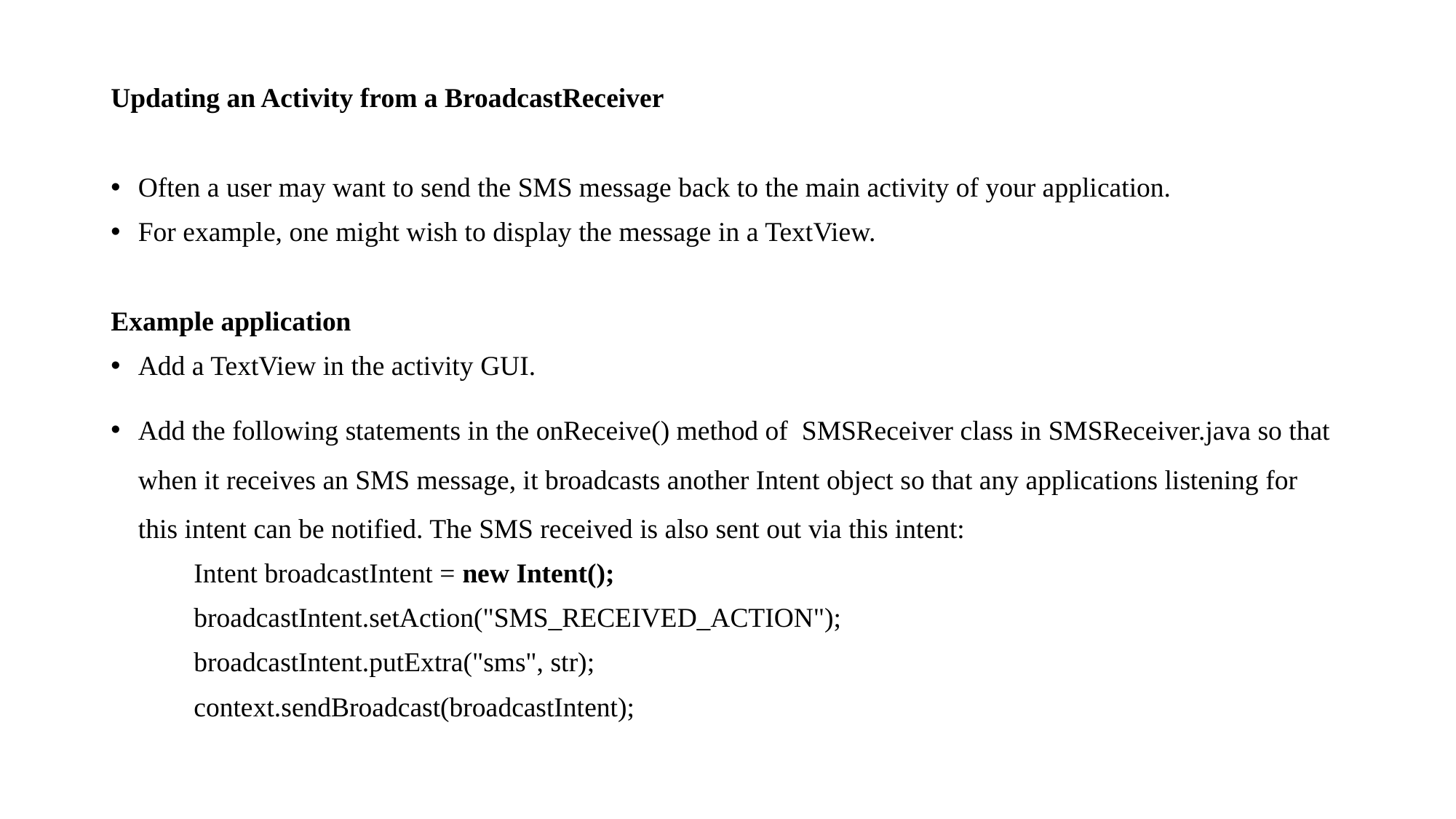

Updating an Activity from a BroadcastReceiver

Often a user may want to send the SMS message back to the main activity of your application.
For example, one might wish to display the message in a TextView.

Example application
Add a TextView in the activity GUI.
Add the following statements in the onReceive() method of  SMSReceiver class in SMSReceiver.java so that when it receives an SMS message, it broadcasts another Intent object so that any applications listening for this intent can be notified. The SMS received is also sent out via this intent:
            Intent broadcastIntent = new Intent();
            broadcastIntent.setAction("SMS_RECEIVED_ACTION");
            broadcastIntent.putExtra("sms", str);
            context.sendBroadcast(broadcastIntent);